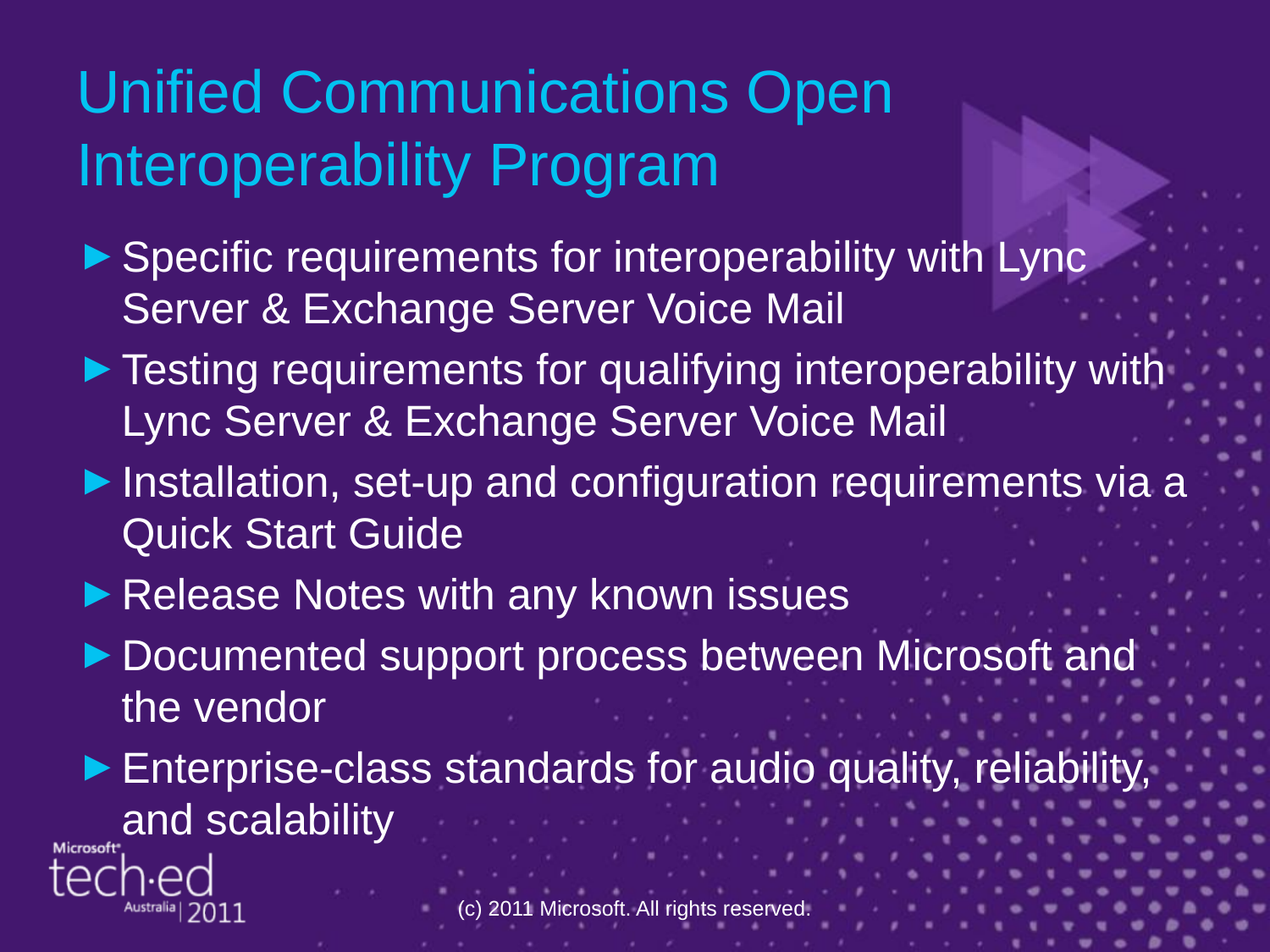

# Unified Communications Open Interoperability Program
Specific requirements for interoperability with Lync Server & Exchange Server Voice Mail
Testing requirements for qualifying interoperability with Lync Server & Exchange Server Voice Mail
Installation, set-up and configuration requirements via a Quick Start Guide
Release Notes with any known issues
Documented support process between Microsoft and the vendor
Enterprise-class standards for audio quality, reliability, and scalability
(c) 2011 Microsoft. All rights reserved.